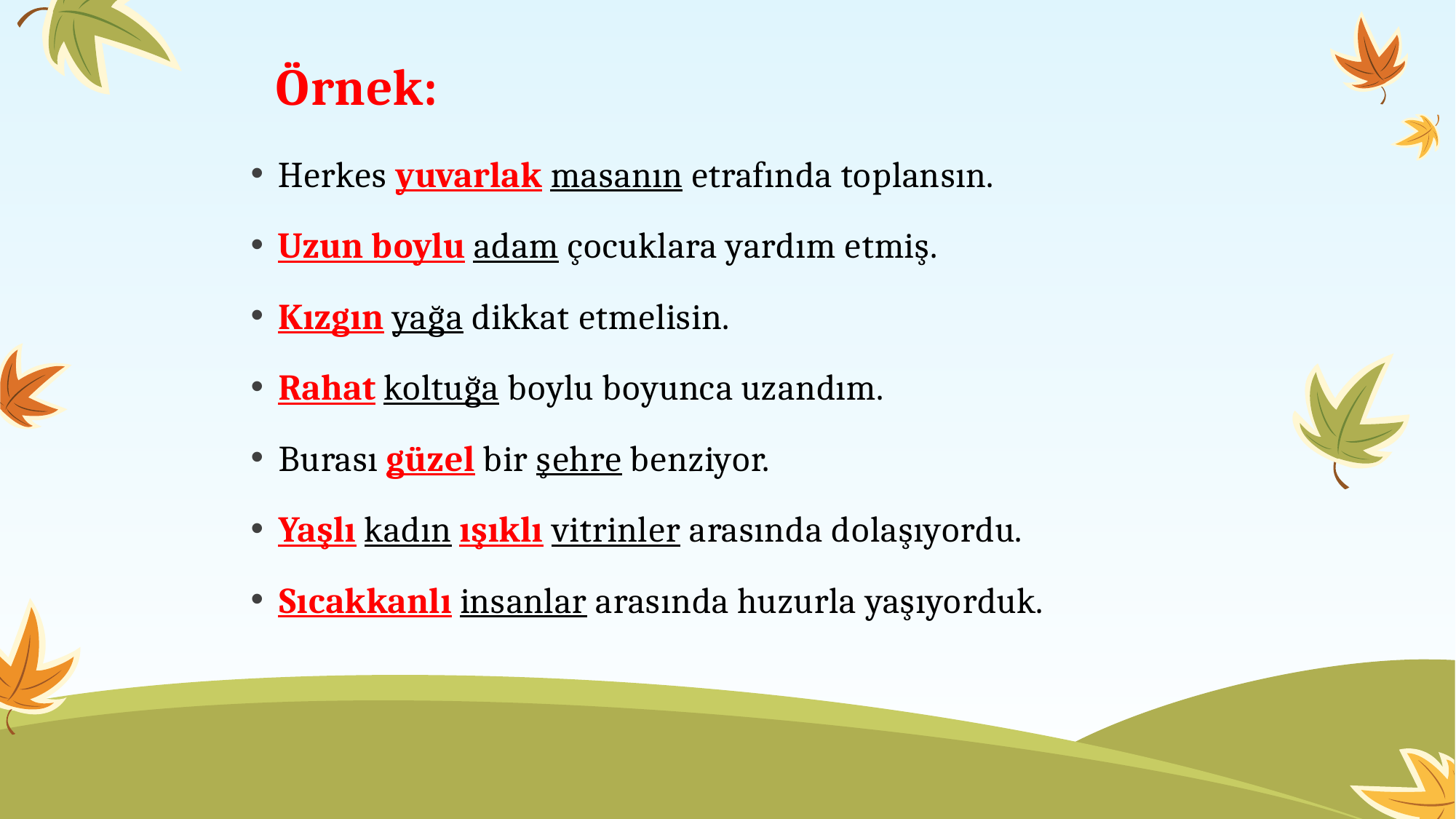

# Örnek:
Herkes yuvarlak masanın etrafında toplansın.
Uzun boylu adam çocuklara yardım etmiş.
Kızgın yağa dikkat etmelisin.
Rahat koltuğa boylu boyunca uzandım.
Burası güzel bir şehre benziyor.
Yaşlı kadın ışıklı vitrinler arasında dolaşıyordu.
Sıcakkanlı insanlar arasında huzurla yaşıyorduk.